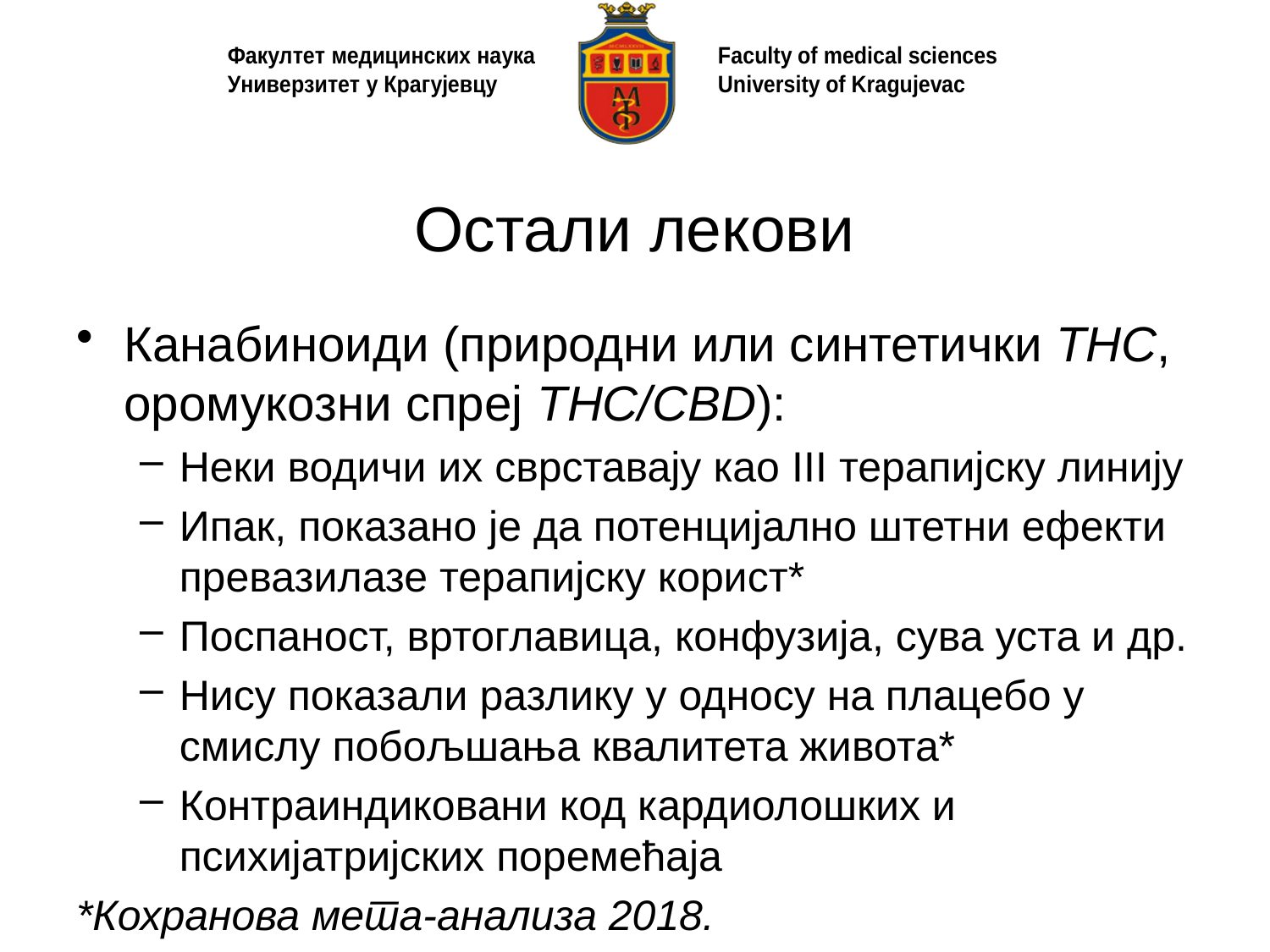

# Остали лекови
Канабиноиди (природни или синтетички THC,  оромукозни спреј THC/CBD):
Неки водичи их сврставају као III терапијску линију
Ипак, показано је да потенцијално штетни ефекти превазилазе терапијску корист*
Поспаност, вртоглавица, конфузија, сува уста и др.
Нису показали разлику у односу на плацебо у смислу побољшања квалитета живота*
Контраиндиковани код кардиолошких и психијатријских поремећаја
*Кохранова мета-анализа 2018.